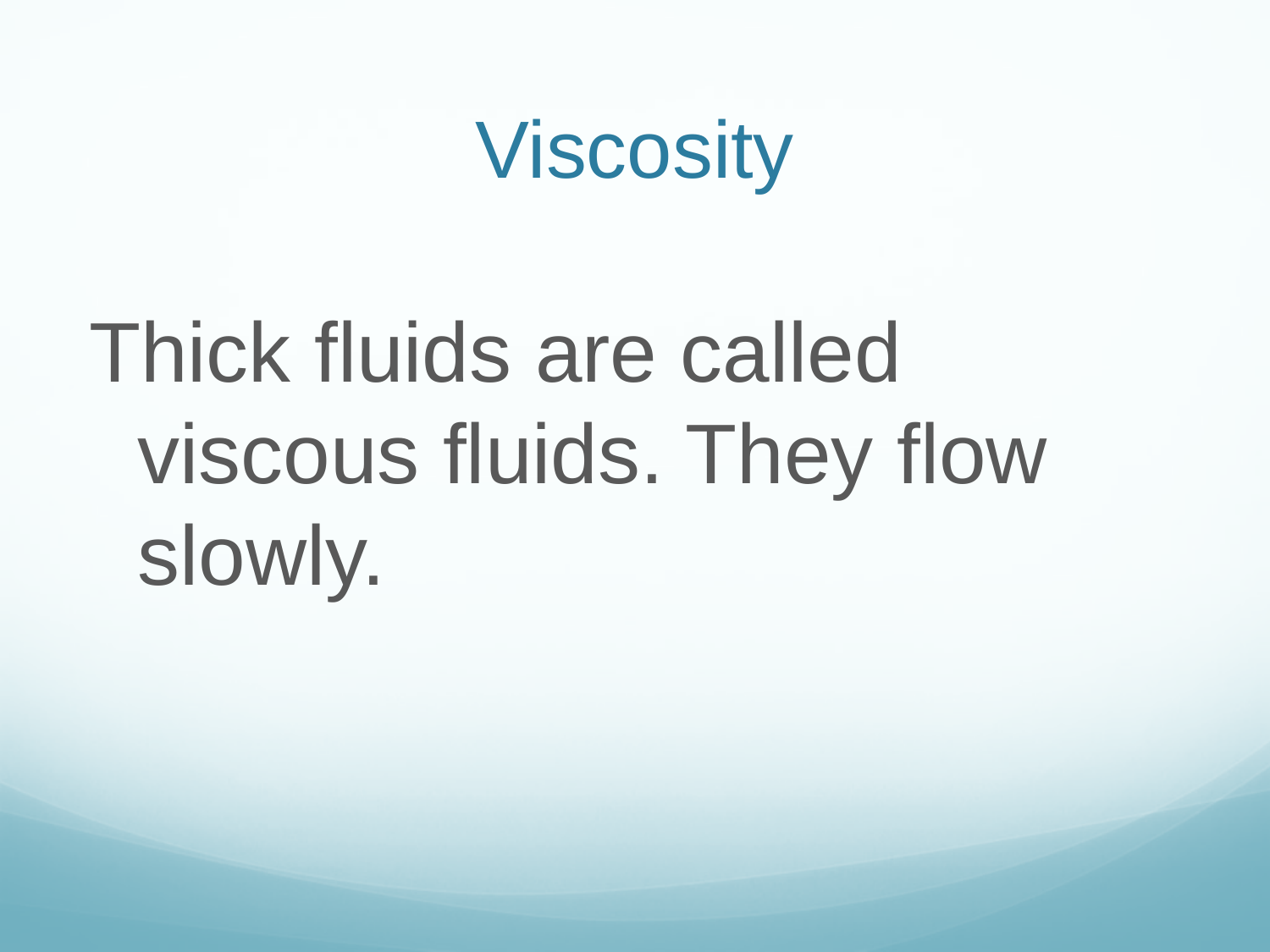

# Viscosity

Thick fluids are called viscous fluids. They flow slowly.